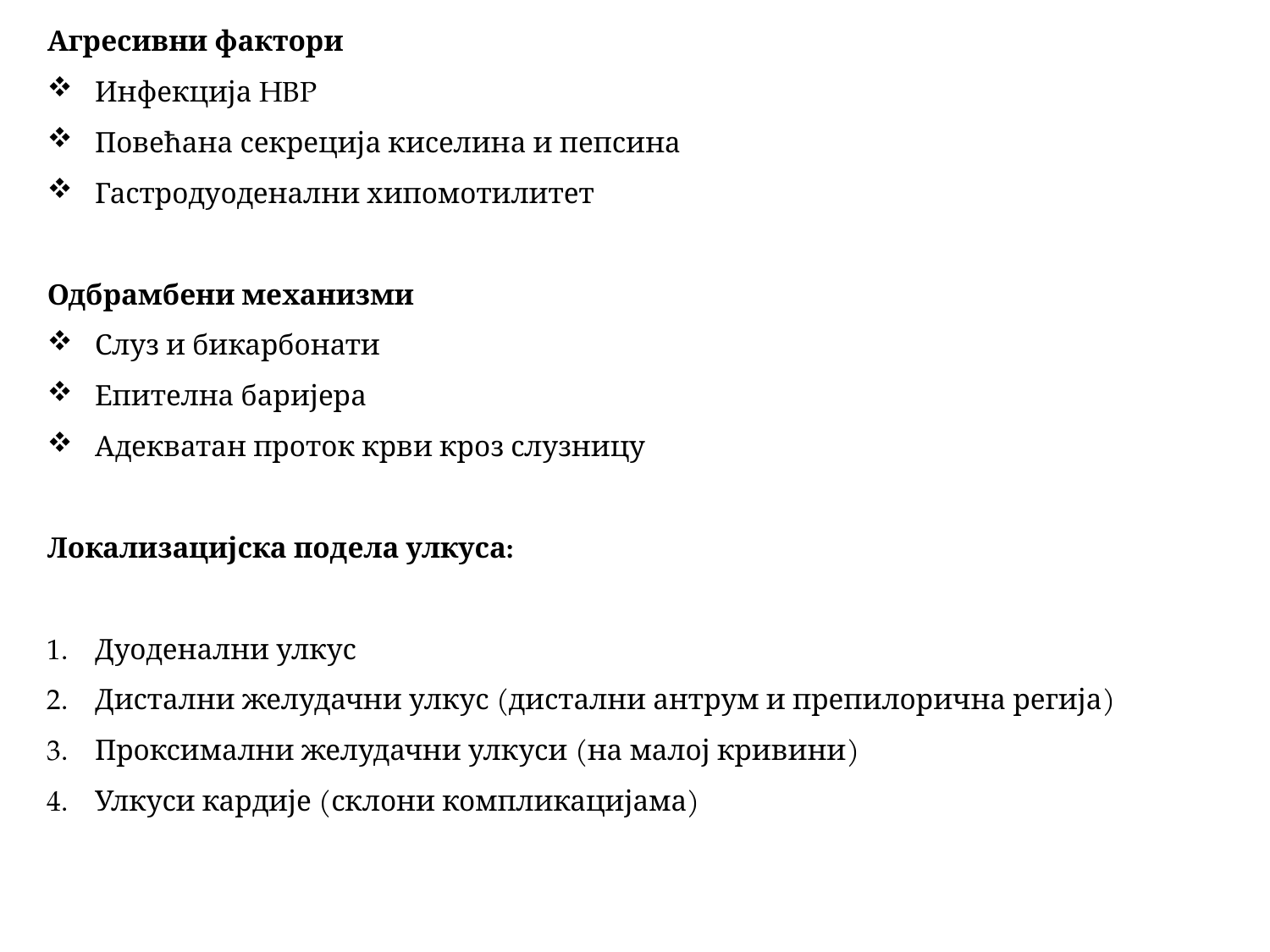

Агресивни фактори
Инфекција HBP
Повећана секреција киселина и пепсина
Гастродуоденални хипомотилитет

Одбрамбени механизми
Слуз и бикарбонати
Епителна баријера
Адекватан проток крви кроз слузницу

Локализацијска подела улкуса:

Дуоденални улкус
Дистални желудачни улкус (дистални антрум и препилорична регија)
Проксимални желудачни улкуси (на малој кривини)
Улкуси кардије (склони компликацијама)